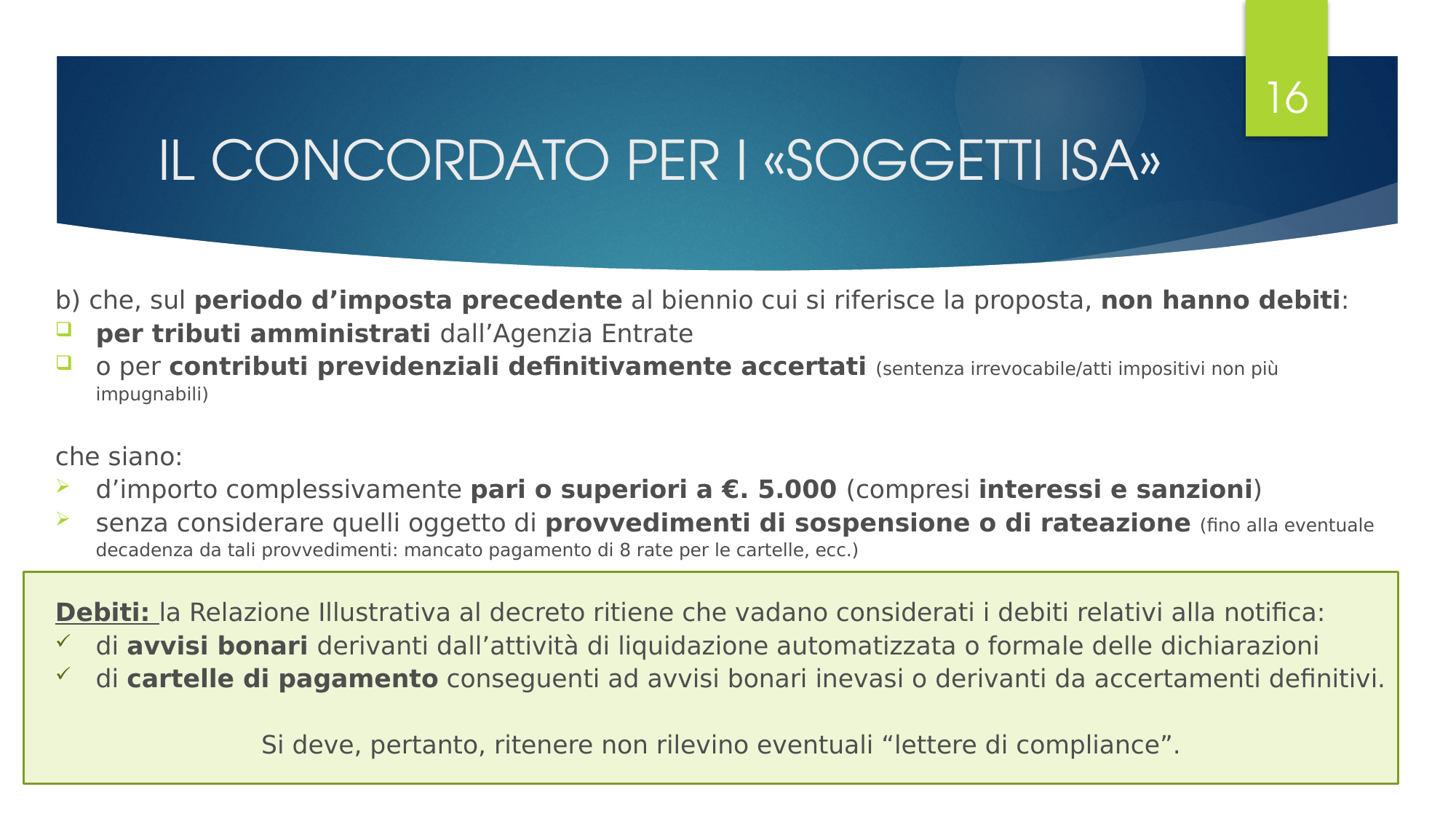

16
# IL CONCORDATO PER I «SOGGETTI ISA»
b) che, sul periodo d’imposta precedente al biennio cui si riferisce la proposta, non hanno debiti:
per tributi amministrati dall’Agenzia Entrate
o per contributi previdenziali definitivamente accertati (sentenza irrevocabile/atti impositivi non più impugnabili)

che siano:
d’importo complessivamente pari o superiori a €. 5.000 (compresi interessi e sanzioni)
senza considerare quelli oggetto di provvedimenti di sospensione o di rateazione (fino alla eventuale decadenza da tali provvedimenti: mancato pagamento di 8 rate per le cartelle, ecc.)

Debiti: la Relazione Illustrativa al decreto ritiene che vadano considerati i debiti relativi alla notifica:
di avvisi bonari derivanti dall’attività di liquidazione automatizzata o formale delle dichiarazioni
di cartelle di pagamento conseguenti ad avvisi bonari inevasi o derivanti da accertamenti definitivi.

Si deve, pertanto, ritenere non rilevino eventuali “lettere di compliance”.